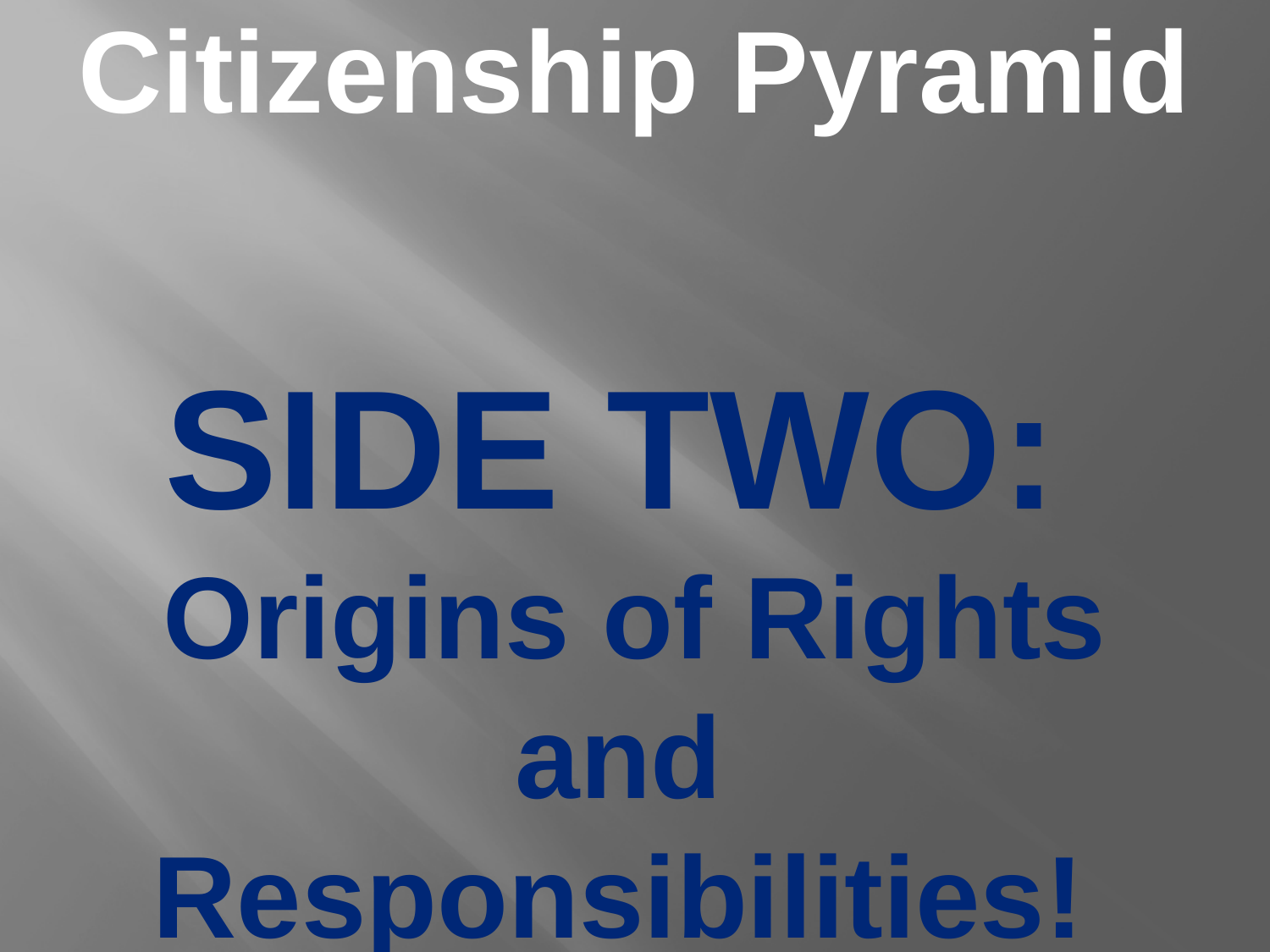

# Citizenship Pyramid SIDE TWO: Origins of Rights and Responsibilities!